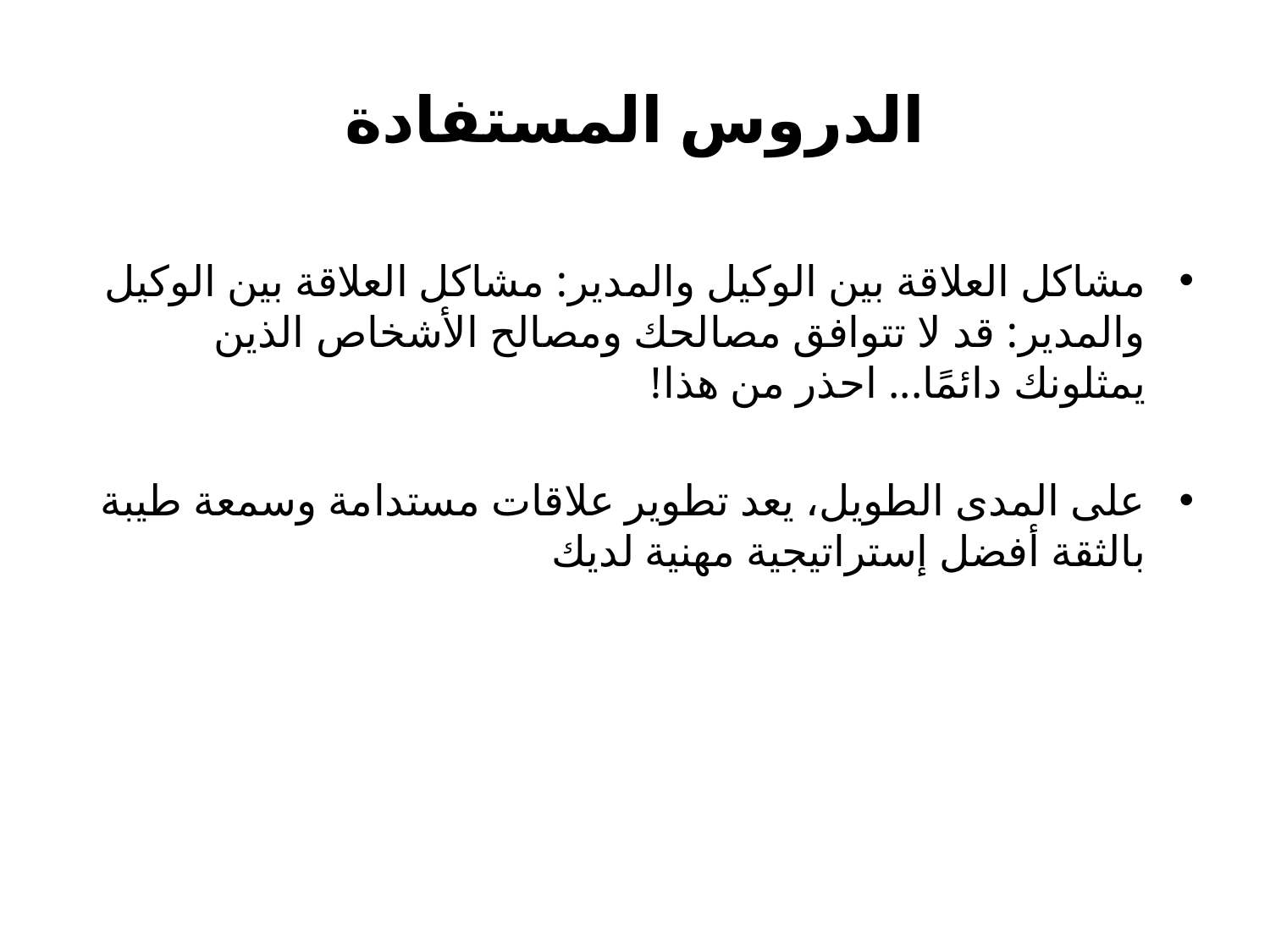

# الدروس المستفادة
مشاكل العلاقة بين الوكيل والمدير: مشاكل العلاقة بين الوكيل والمدير: قد لا تتوافق مصالحك ومصالح الأشخاص الذين يمثلونك دائمًا... احذر من هذا!

على المدى الطويل، يعد تطوير علاقات مستدامة وسمعة طيبة بالثقة أفضل إستراتيجية مهنية لديك